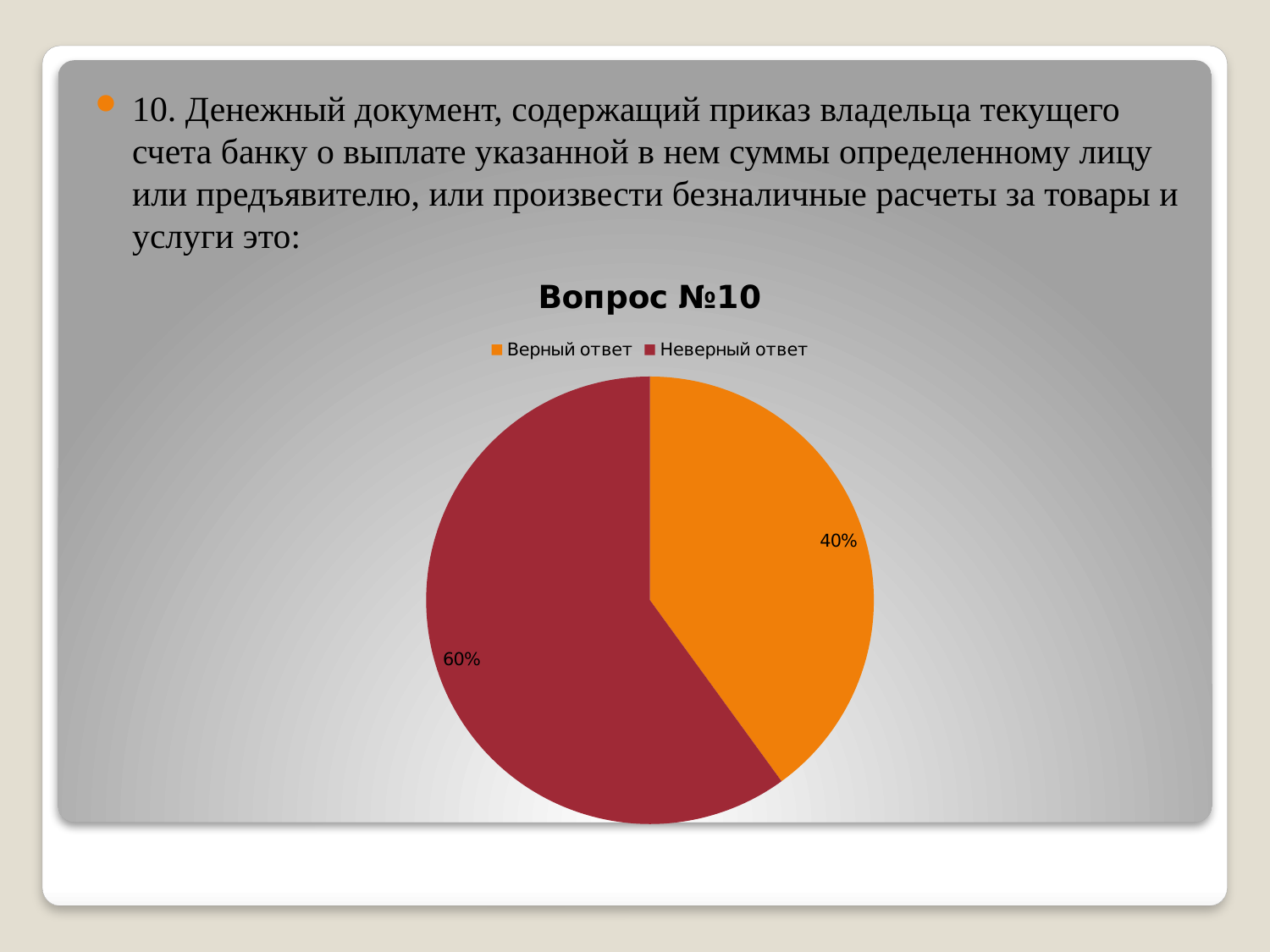

10. Денежный документ, содержащий приказ владельца текущего счета банку о выплате указанной в нем суммы определенному лицу или предъявителю, или произвести безналичные расчеты за товары и услуги это:

### Chart: Вопрос №10

| Category | Продажи |
|---|---|
| Верный ответ | 18.0 |
| Неверный ответ | 27.0 |
#